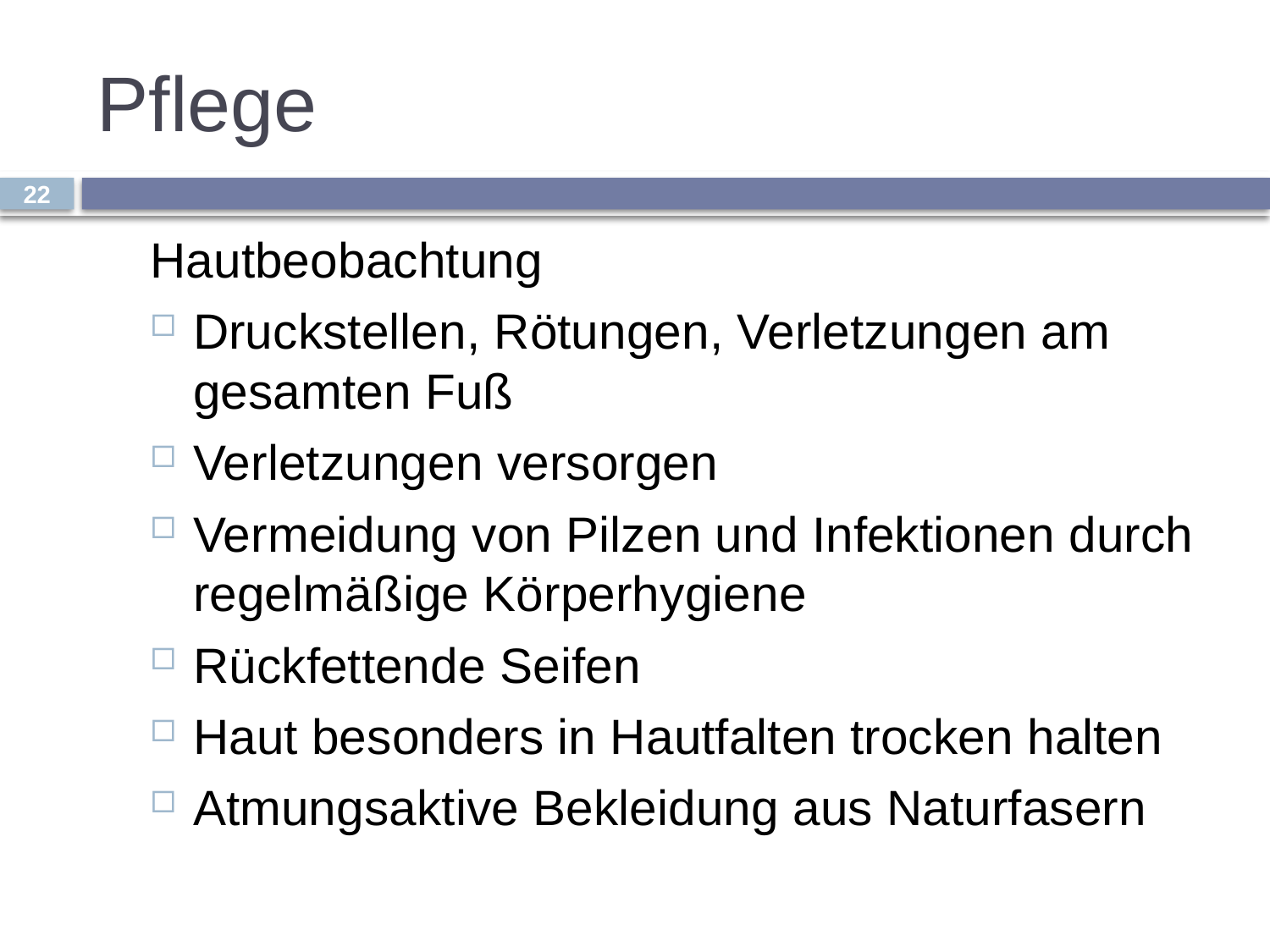

# Pflege
22
Hautbeobachtung
Druckstellen, Rötungen, Verletzungen am gesamten Fuß
Verletzungen versorgen
Vermeidung von Pilzen und Infektionen durch regelmäßige Körperhygiene
Rückfettende Seifen
Haut besonders in Hautfalten trocken halten
Atmungsaktive Bekleidung aus Naturfasern